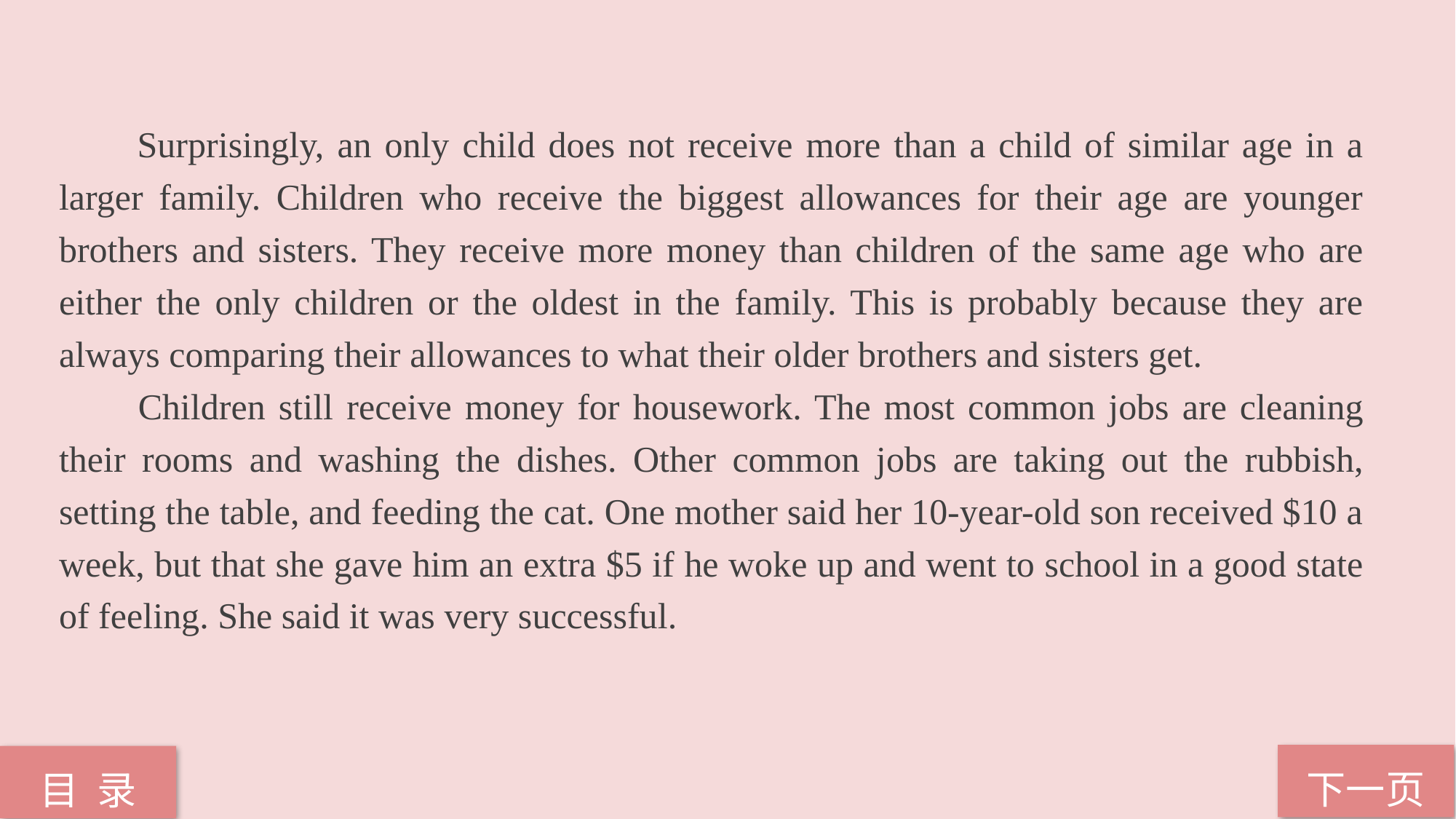

Surprisingly, an only child does not receive more than a child of similar age in a larger family. Children who receive the biggest allowances for their age are younger brothers and sisters. They receive more money than children of the same age who are either the only children or the oldest in the family. This is probably because they are always comparing their allowances to what their older brothers and sisters get.
      Children still receive money for housework. The most common jobs are cleaning their rooms and washing the dishes. Other common jobs are taking out the rubbish, setting the table, and feeding the cat. One mother said her 10-year-old son received $10 a week, but that she gave him an extra $5 if he woke up and went to school in a good state of feeling. She said it was very successful.